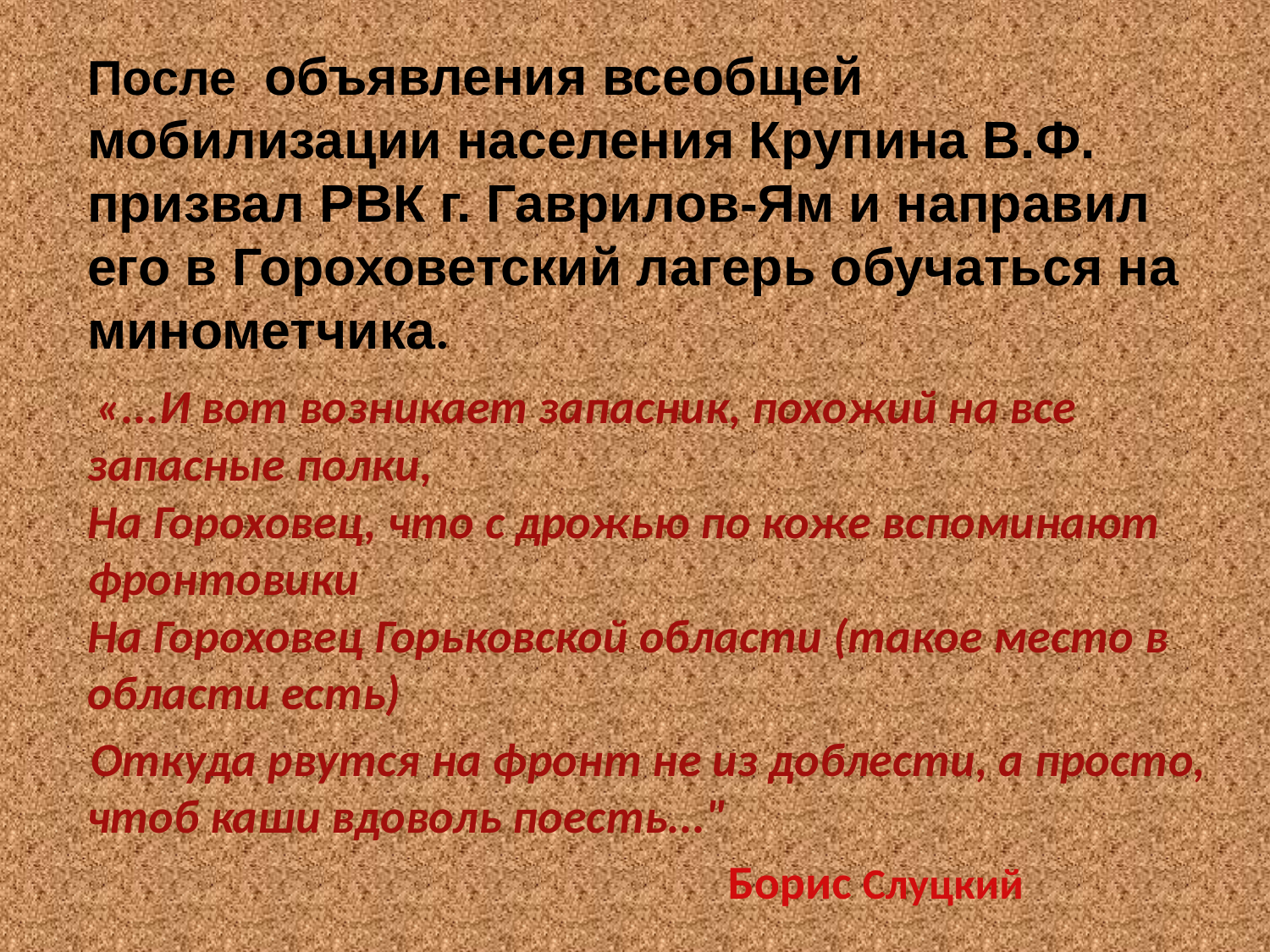

После  объявления всеобщей мобилизации населения Крупина В.Ф. призвал РВК г. Гаврилов-Ям и направил его в Гороховетский лагерь обучаться на минометчика.
    «...И вот возникает запасник, похожий на все запасные полки,
На Гороховец, что с дрожью по коже вспоминают фронтовики
На Гороховец Горьковской области (такое место в области есть)
    Откуда рвутся на фронт не из доблести, а просто, чтоб каши вдоволь поесть..."
                                                               Борис Слуцкий